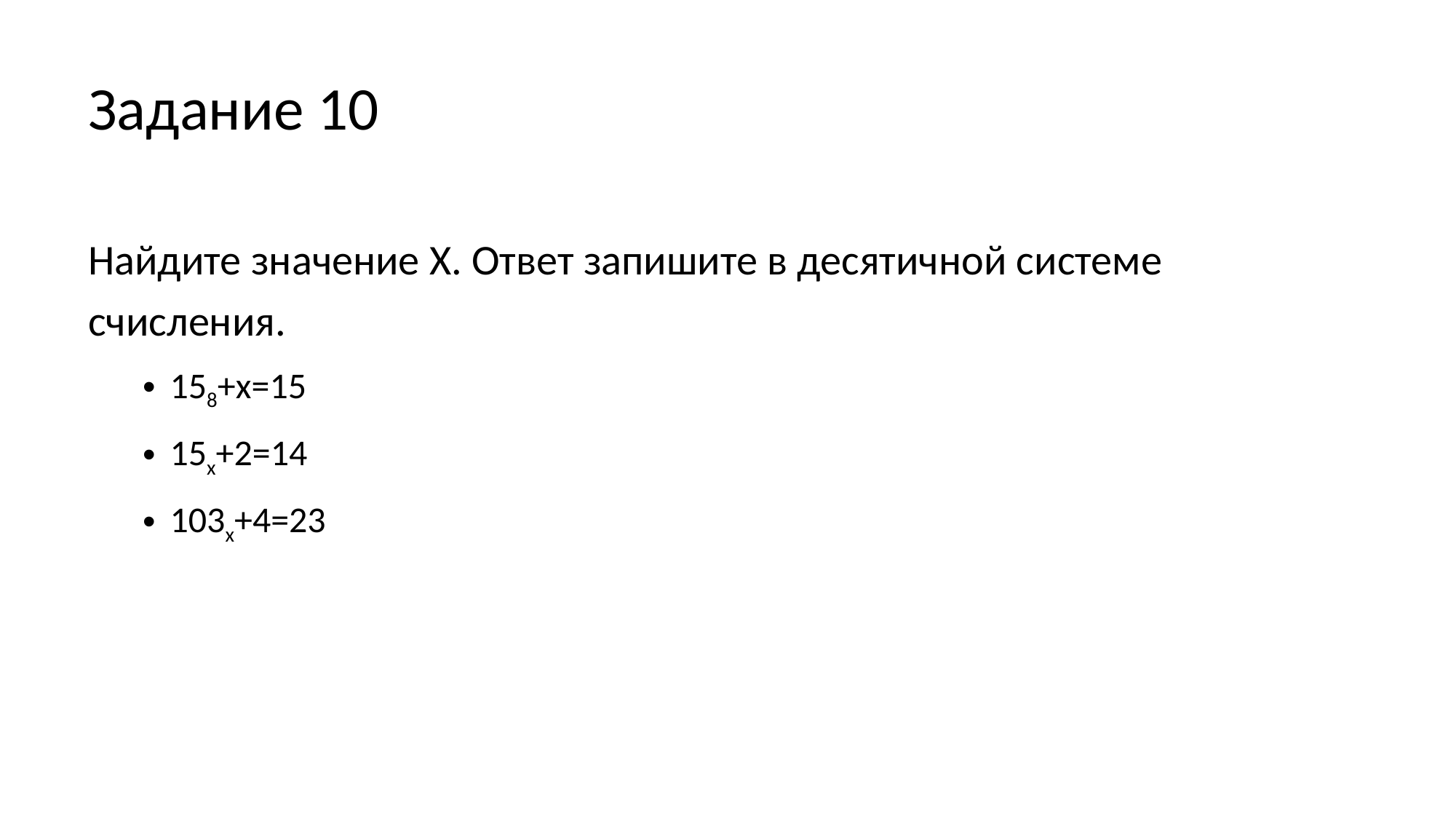

# Задание 10
Найдите значение Х. Ответ запишите в десятичной системе счисления.
158+х=15
15х+2=14
103х+4=23